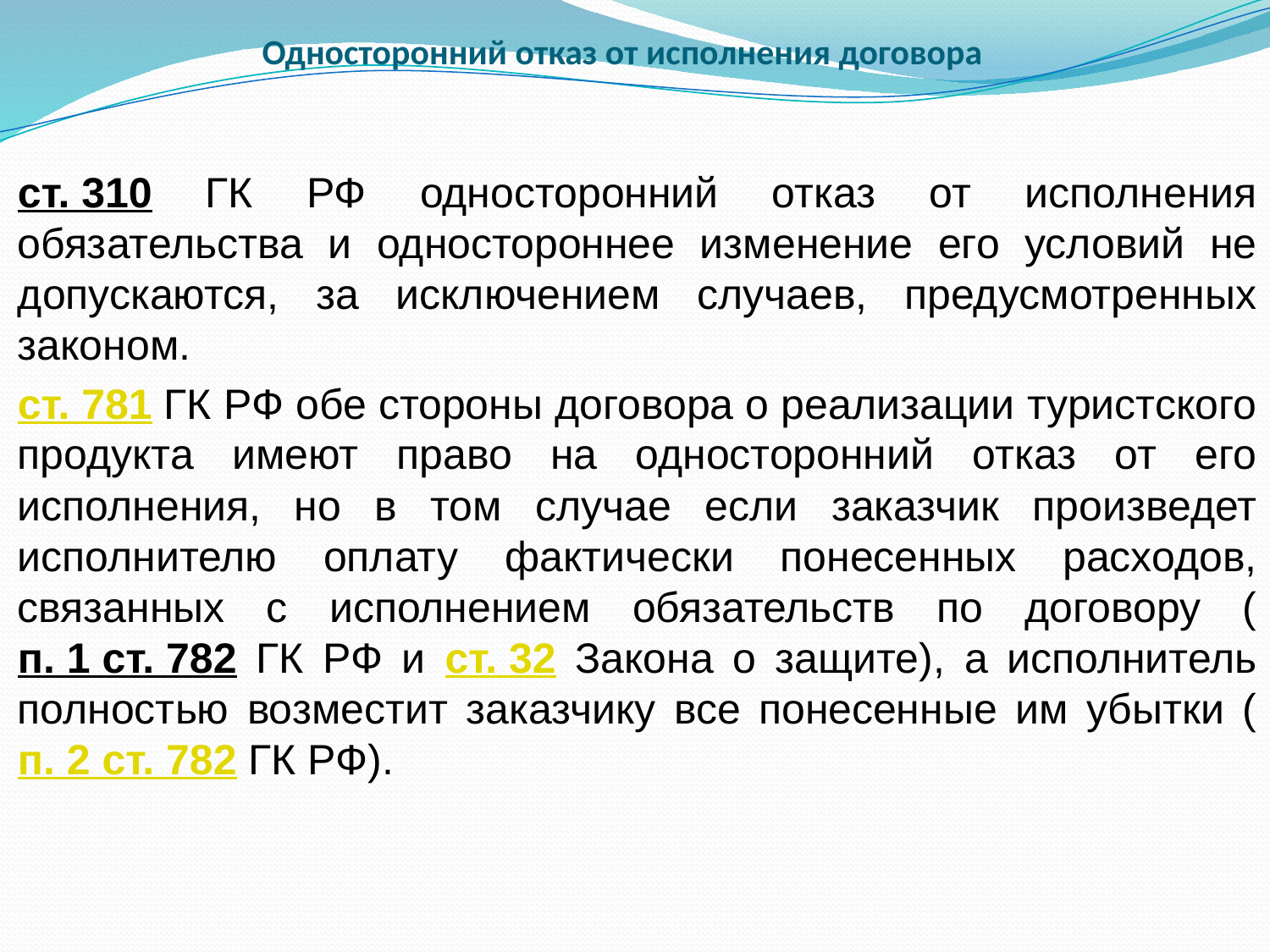

Односторонний отказ от исполнения договора
ст. 310 ГК РФ односторонний отказ от исполнения обязательства и одностороннее изменение его условий не допускаются, за исключением случаев, предусмотренных законом.
ст. 781 ГК РФ обе стороны договора о реализации туристского продукта имеют право на односторонний отказ от его исполнения, но в том случае если заказчик произведет исполнителю оплату фактически понесенных расходов, связанных с исполнением обязательств по договору (п. 1 ст. 782 ГК РФ и ст. 32 Закона о защите), а исполнитель полностью возместит заказчику все понесенные им убытки (п. 2 ст. 782 ГК РФ).